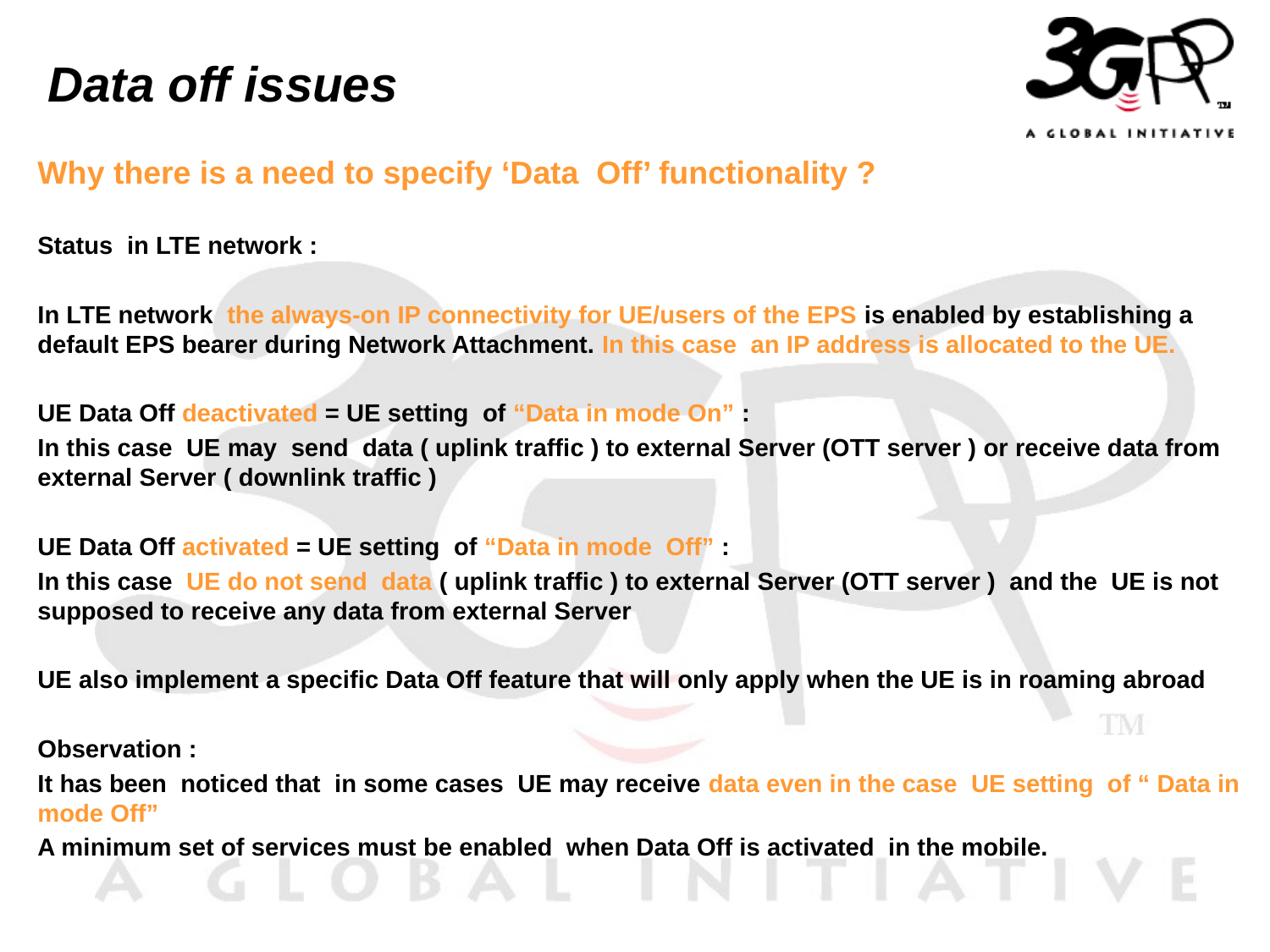

# Data off issues
Why there is a need to specify ‘Data  Off’ functionality ?

Status  in LTE network :

In LTE network  the always-on IP connectivity for UE/users of the EPS is enabled by establishing a default EPS bearer during Network Attachment. In this case  an IP address is allocated to the UE.

UE Data Off deactivated = UE setting  of “Data in mode On” :
In this case  UE may  send  data ( uplink traffic ) to external Server (OTT server ) or receive data from external Server ( downlink traffic )

UE Data Off activated = UE setting  of “Data in mode  Off” :
In this case  UE do not send  data ( uplink traffic ) to external Server (OTT server )  and the  UE is not supposed to receive any data from external Server

UE also implement a specific Data Off feature that will only apply when the UE is in roaming abroad

Observation :
It has been  noticed that  in some cases  UE may receive data even in the case  UE setting  of “ Data in mode Off”
A minimum set of services must be enabled  when Data Off is activated  in the mobile.